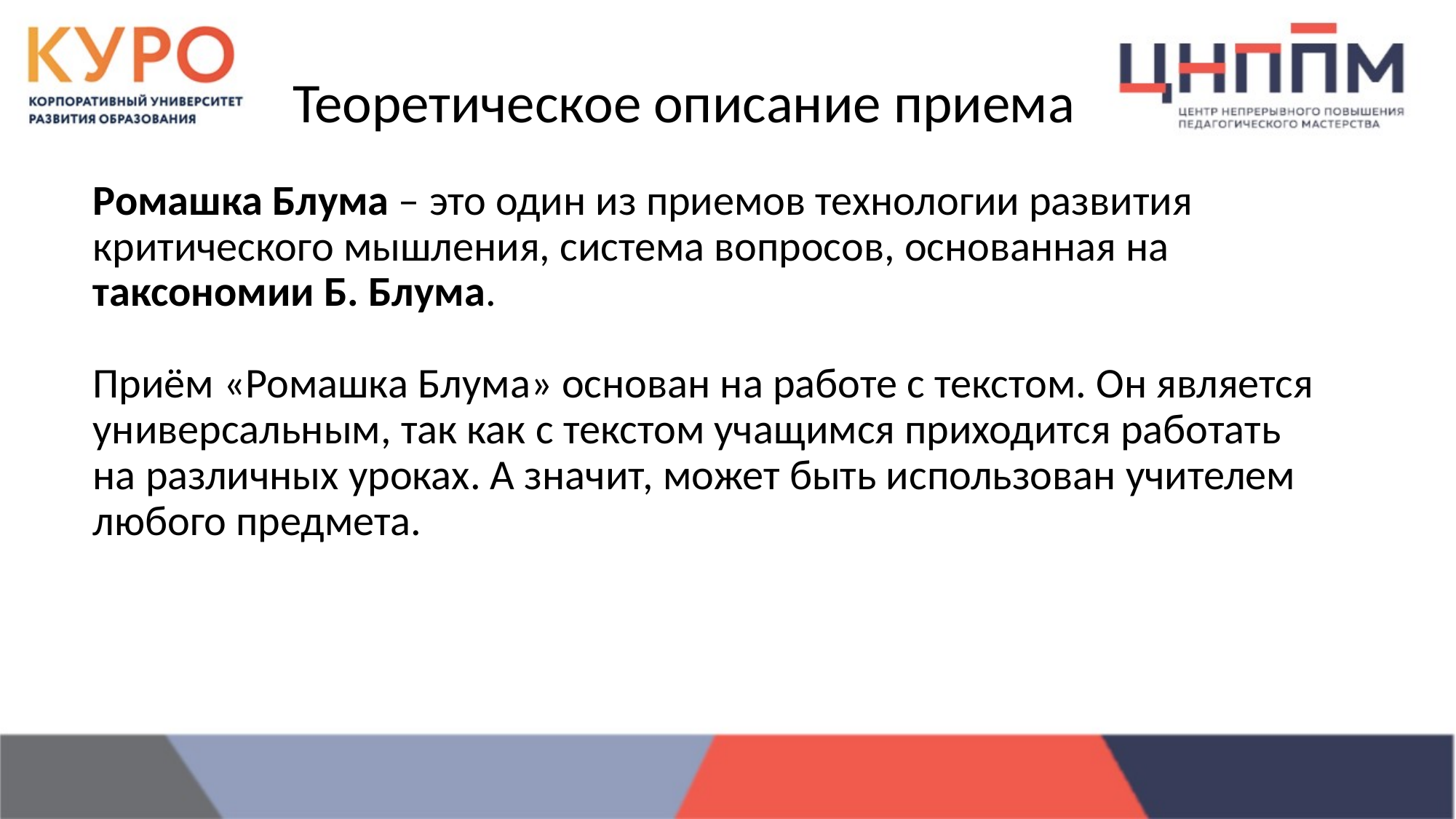

# Теоретическое описание приема
Ромашка Блума – это один из приемов технологии развития критического мышления, система вопросов, основанная на таксономии Б. Блума.

Приём «Ромашка Блума» основан на работе с текстом. Он является универсальным, так как с текстом учащимся приходится работать на различных уроках. А значит, может быть использован учителем любого предмета.